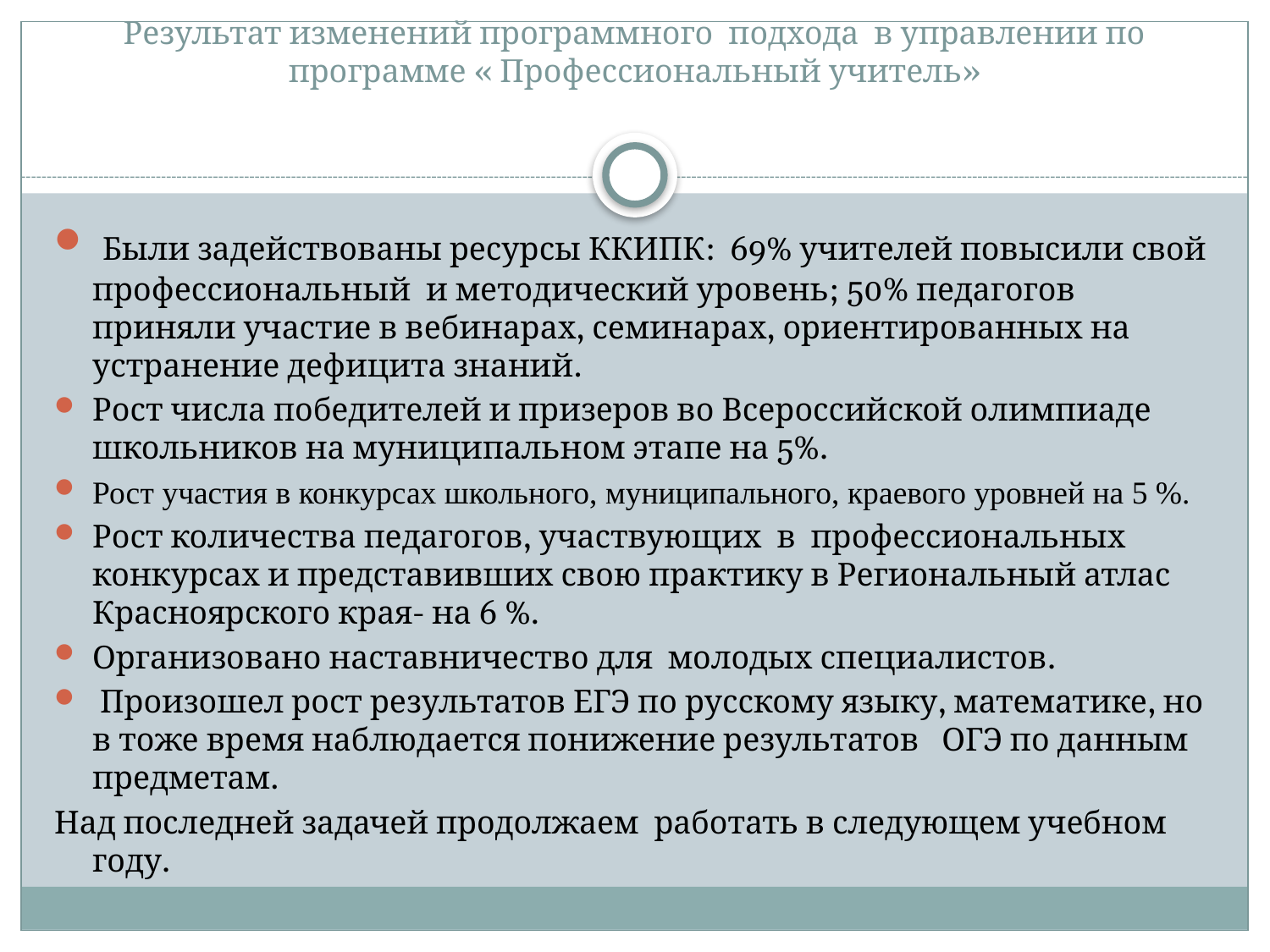

# Результат изменений программного  подхода  в управлении по программе « Профессиональный учитель»
 Были задействованы ресурсы ККИПК:  69% учителей повысили свой профессиональный  и методический уровень; 50% педагогов приняли участие в вебинарах, семинарах, ориентированных на устранение дефицита знаний.
Рост числа победителей и призеров во Всероссийской олимпиаде школьников на муниципальном этапе на 5%.
Рост участия в конкурсах школьного, муниципального, краевого уровней на 5 %.
Рост количества педагогов, участвующих  в  профессиональных конкурсах и представивших свою практику в Региональный атлас Красноярского края- на 6 %.
Организовано наставничество для  молодых специалистов.
 Произошел рост результатов ЕГЭ по русскому языку, математике, но в тоже время наблюдается понижение результатов   ОГЭ по данным предметам.
Над последней задачей продолжаем  работать в следующем учебном году.